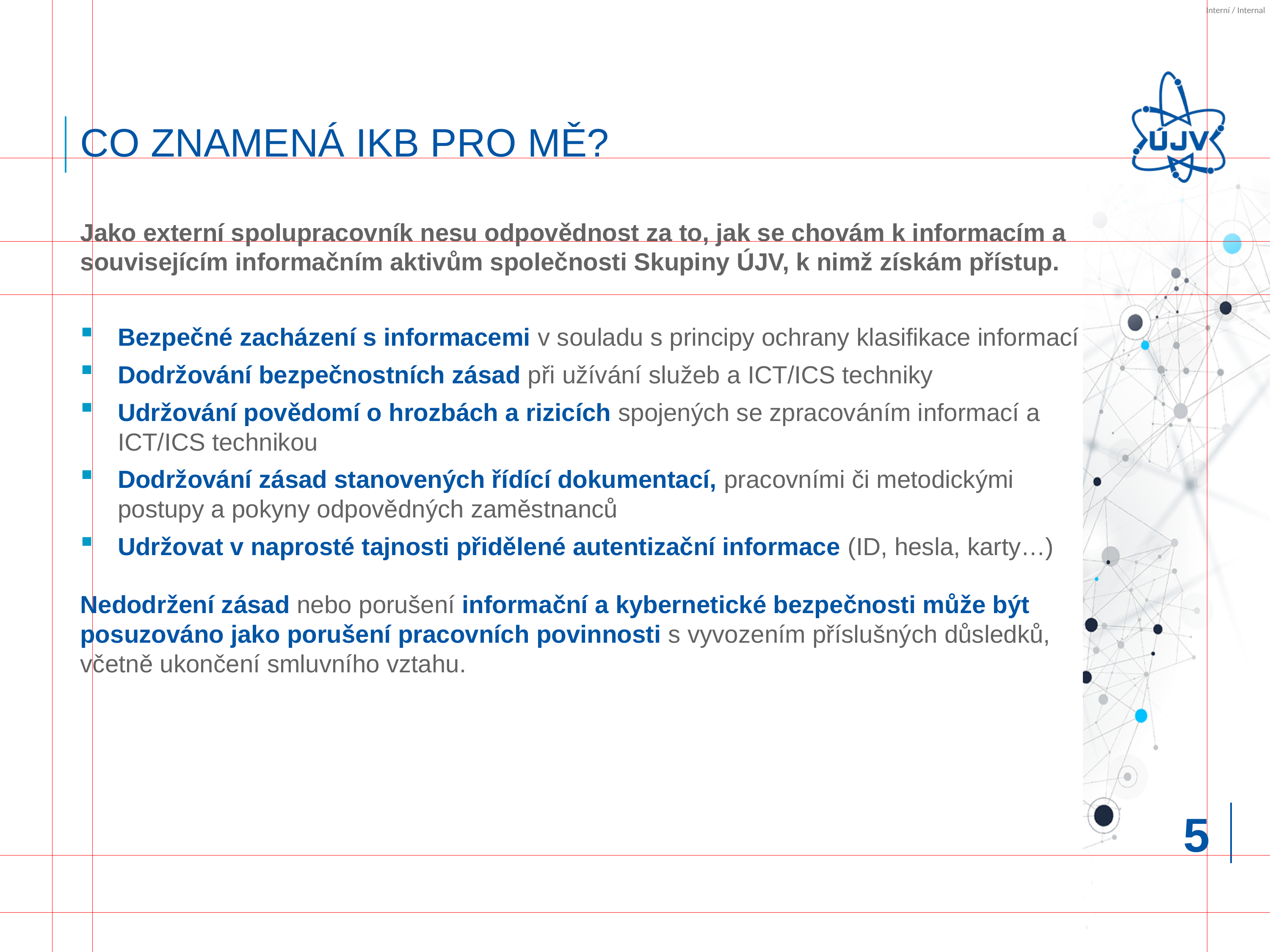

# Co znamená IKB pro mě?
Jako externí spolupracovník nesu odpovědnost za to, jak se chovám k informacím a souvisejícím informačním aktivům společnosti Skupiny ÚJV, k nimž získám přístup.

Bezpečné zacházení s informacemi v souladu s principy ochrany klasifikace informací
Dodržování bezpečnostních zásad při užívání služeb a ICT/ICS techniky
Udržování povědomí o hrozbách a rizicích spojených se zpracováním informací a ICT/ICS technikou
Dodržování zásad stanovených řídící dokumentací, pracovními či metodickými postupy a pokyny odpovědných zaměstnanců
Udržovat v naprosté tajnosti přidělené autentizační informace (ID, hesla, karty…)

Nedodržení zásad nebo porušení informační a kybernetické bezpečnosti může být posuzováno jako porušení pracovních povinnosti s vyvozením příslušných důsledků, včetně ukončení smluvního vztahu.

5